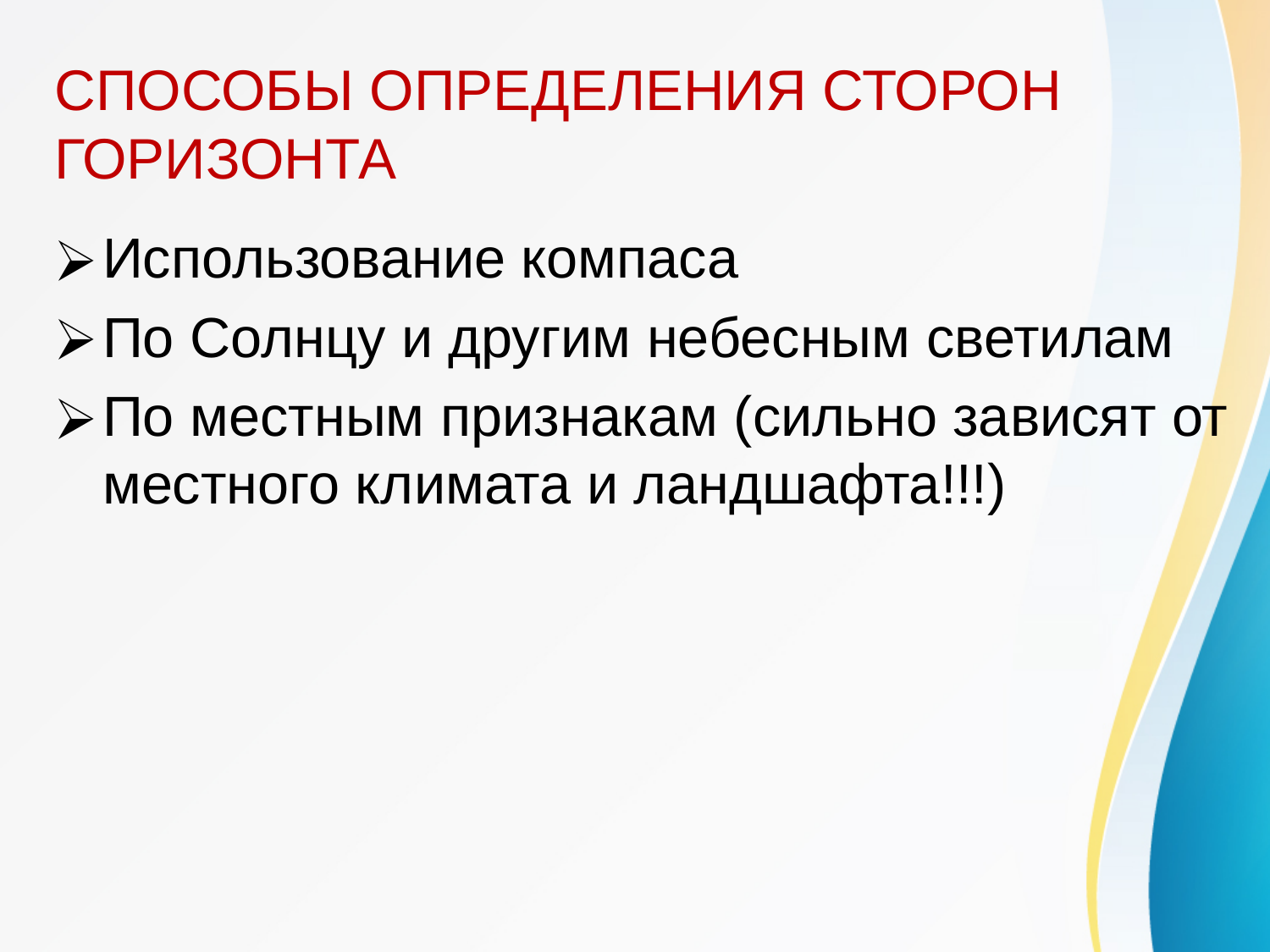

# СПОСОБЫ ОПРЕДЕЛЕНИЯ СТОРОН ГОРИЗОНТА
Использование компаса
По Солнцу и другим небесным светилам
По местным признакам (сильно зависят от местного климата и ландшафта!!!)